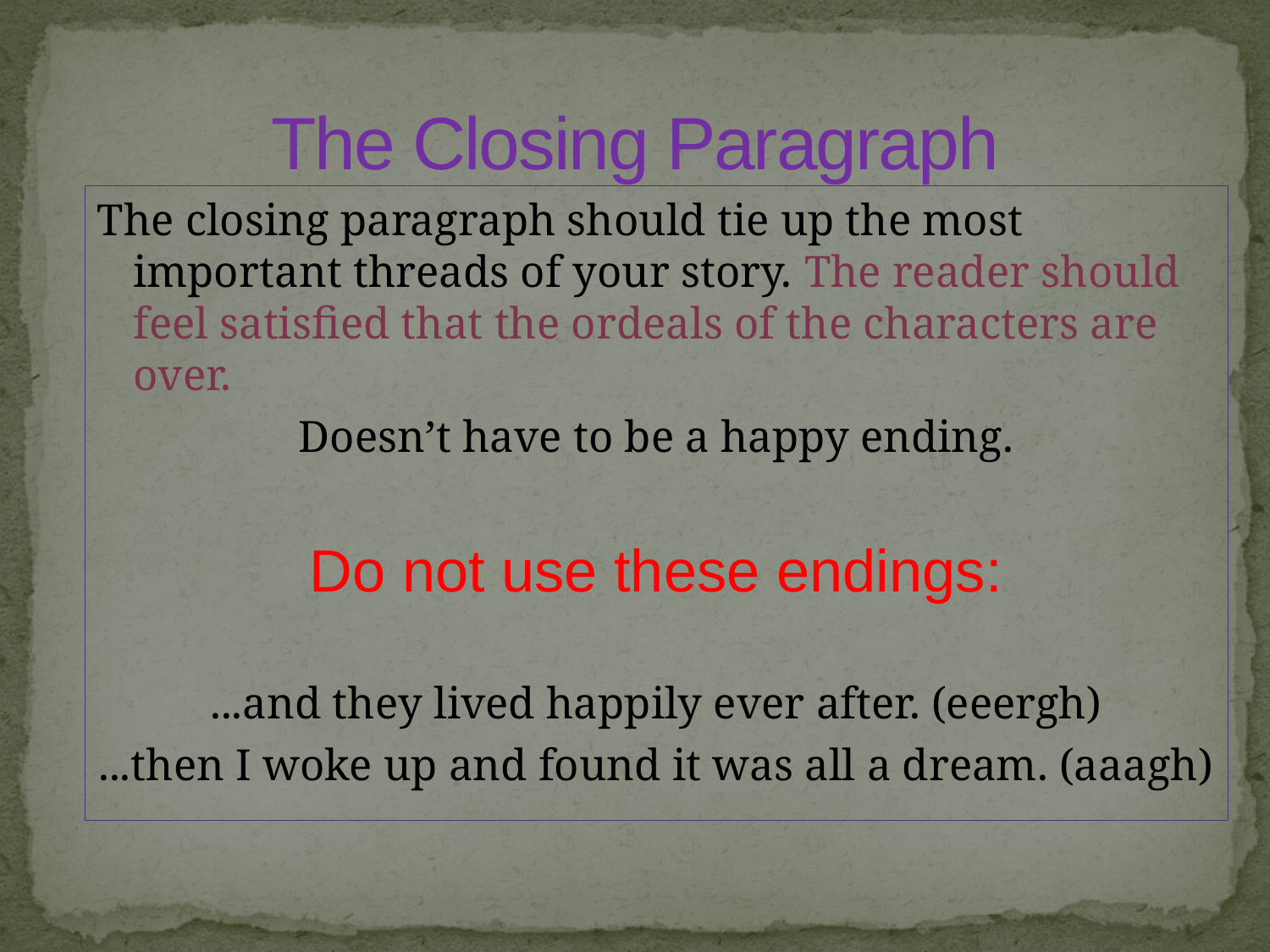

# The Closing Paragraph
The closing paragraph should tie up the most important threads of your story. The reader should feel satisfied that the ordeals of the characters are over.
Doesn’t have to be a happy ending.

Do not use these endings:

...and they lived happily ever after. (eeergh)
...then I woke up and found it was all a dream. (aaagh)